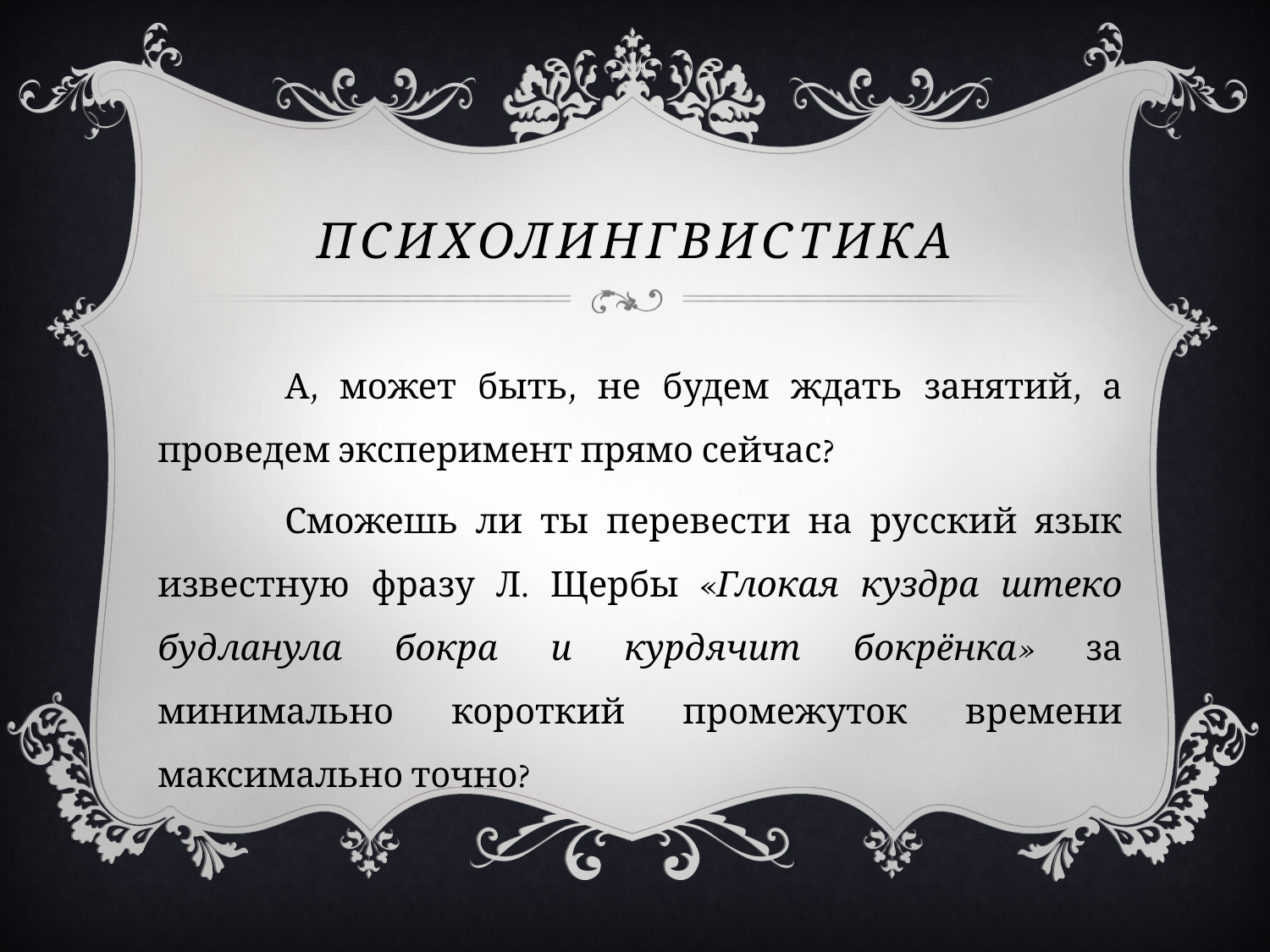

# Психолингвистика
	А, может быть, не будем ждать занятий, а проведем эксперимент прямо сейчас?
	Сможешь ли ты перевести на русский язык известную фразу Л. Щербы «Глокая куздра штеко будланула бокра и курдячит бокрёнка» за минимально короткий промежуток времени максимально точно?